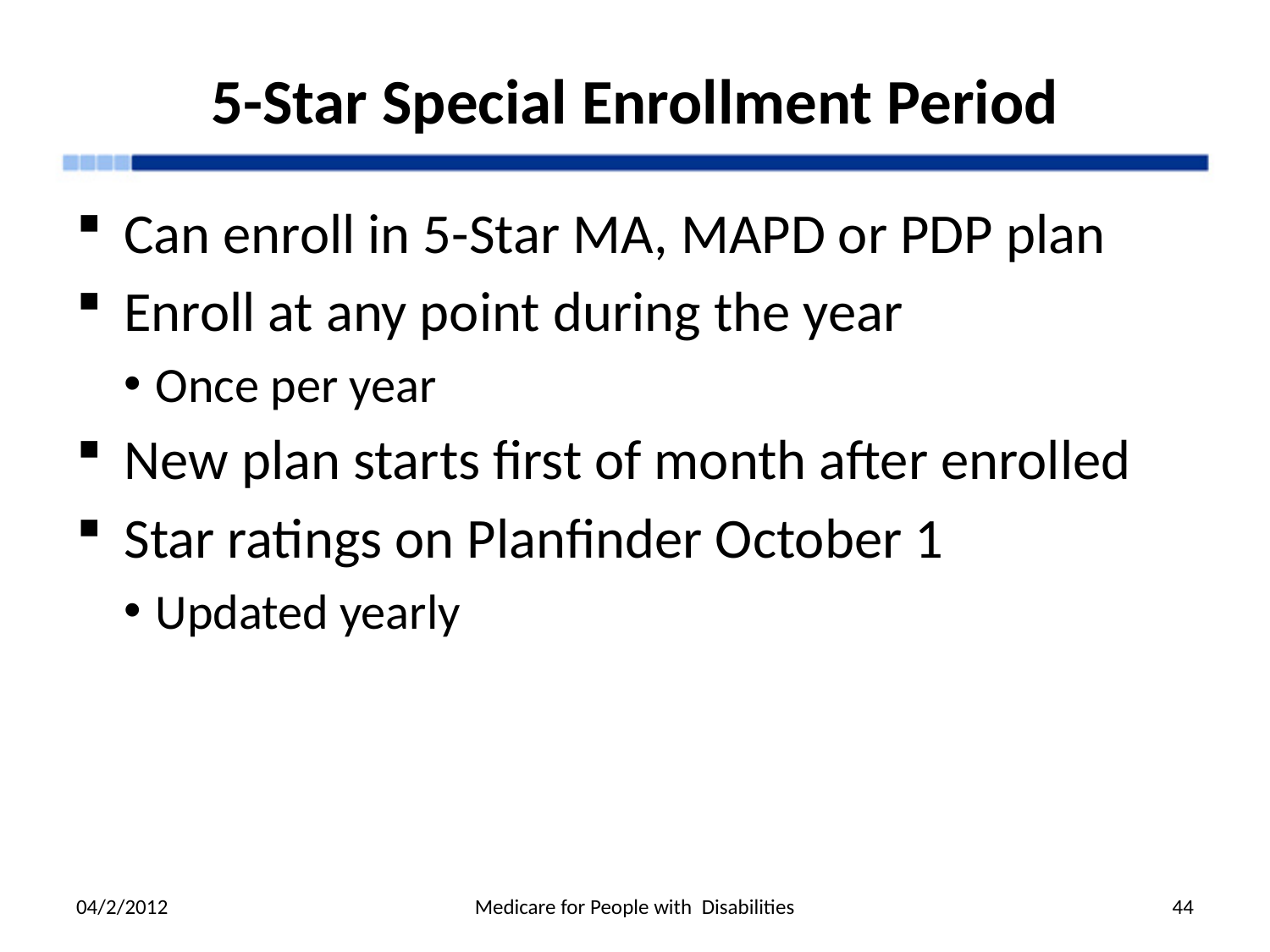

# 5-Star Special Enrollment Period
Can enroll in 5-Star MA, MAPD or PDP plan
Enroll at any point during the year
Once per year
New plan starts first of month after enrolled
Star ratings on Planfinder October 1
Updated yearly

04/2/2012
Medicare for People with  Disabilities
44